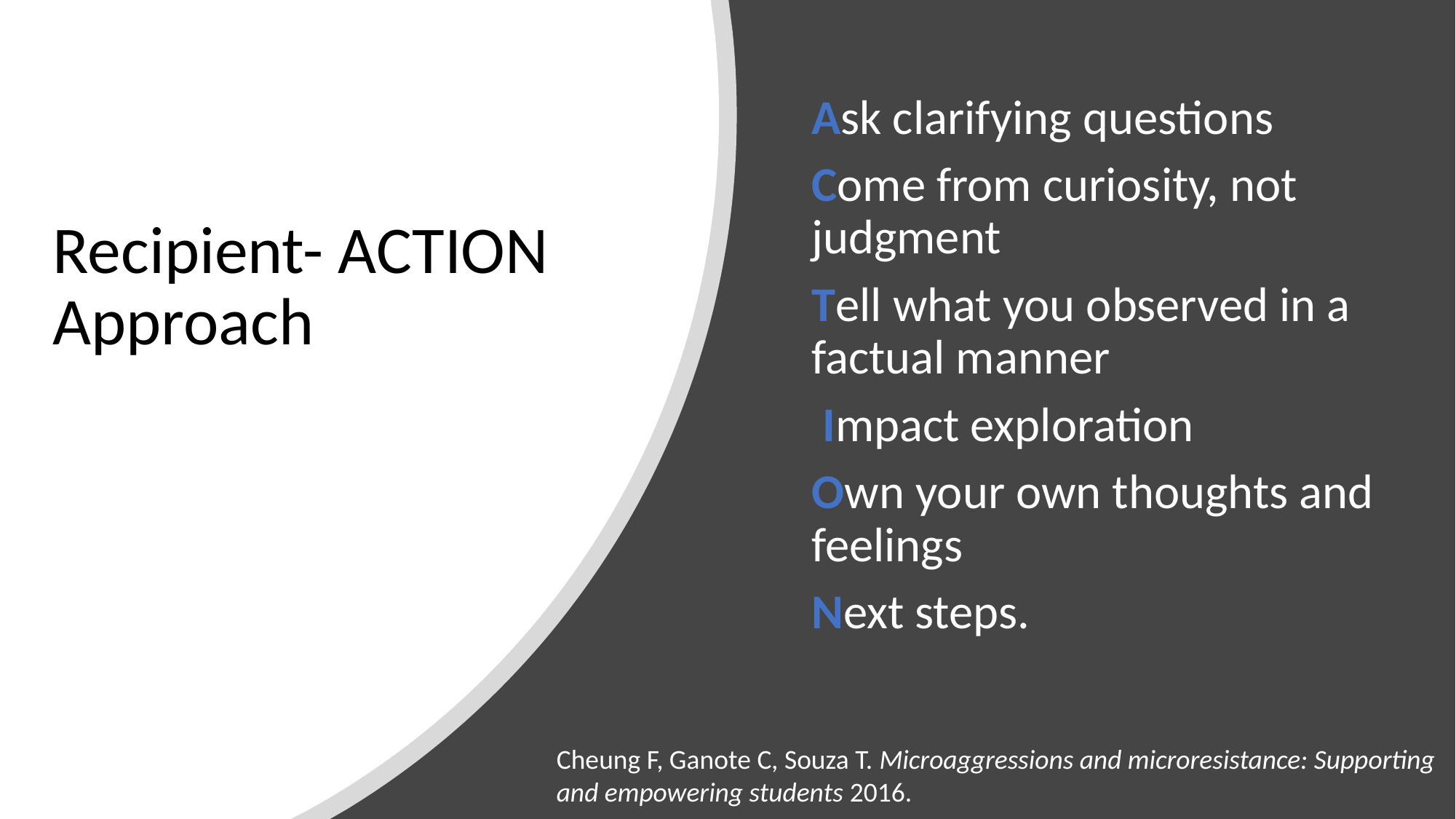

Ask clarifying questions
Come from curiosity, not judgment
Tell what you observed in a factual manner
 Impact exploration
Own your own thoughts and feelings
Next steps.
# Recipient- ACTION Approach
Cheung F, Ganote C, Souza T. Microaggressions and microresistance: Supporting and empowering students 2016.